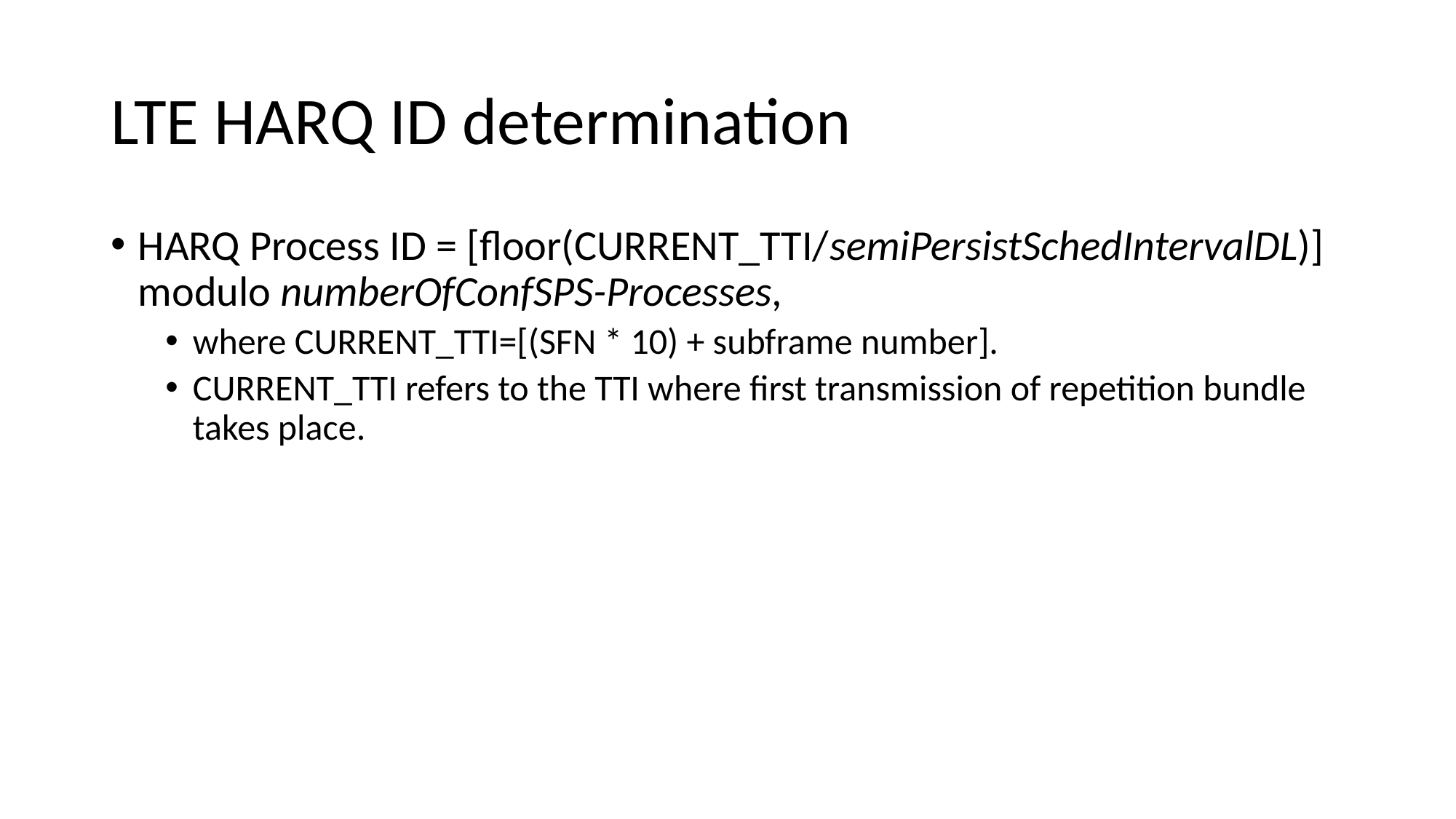

# LTE HARQ ID determination
HARQ Process ID = [floor(CURRENT_TTI/semiPersistSchedIntervalDL)] modulo numberOfConfSPS-Processes,
where CURRENT_TTI=[(SFN * 10) + subframe number].
CURRENT_TTI refers to the TTI where first transmission of repetition bundle takes place.